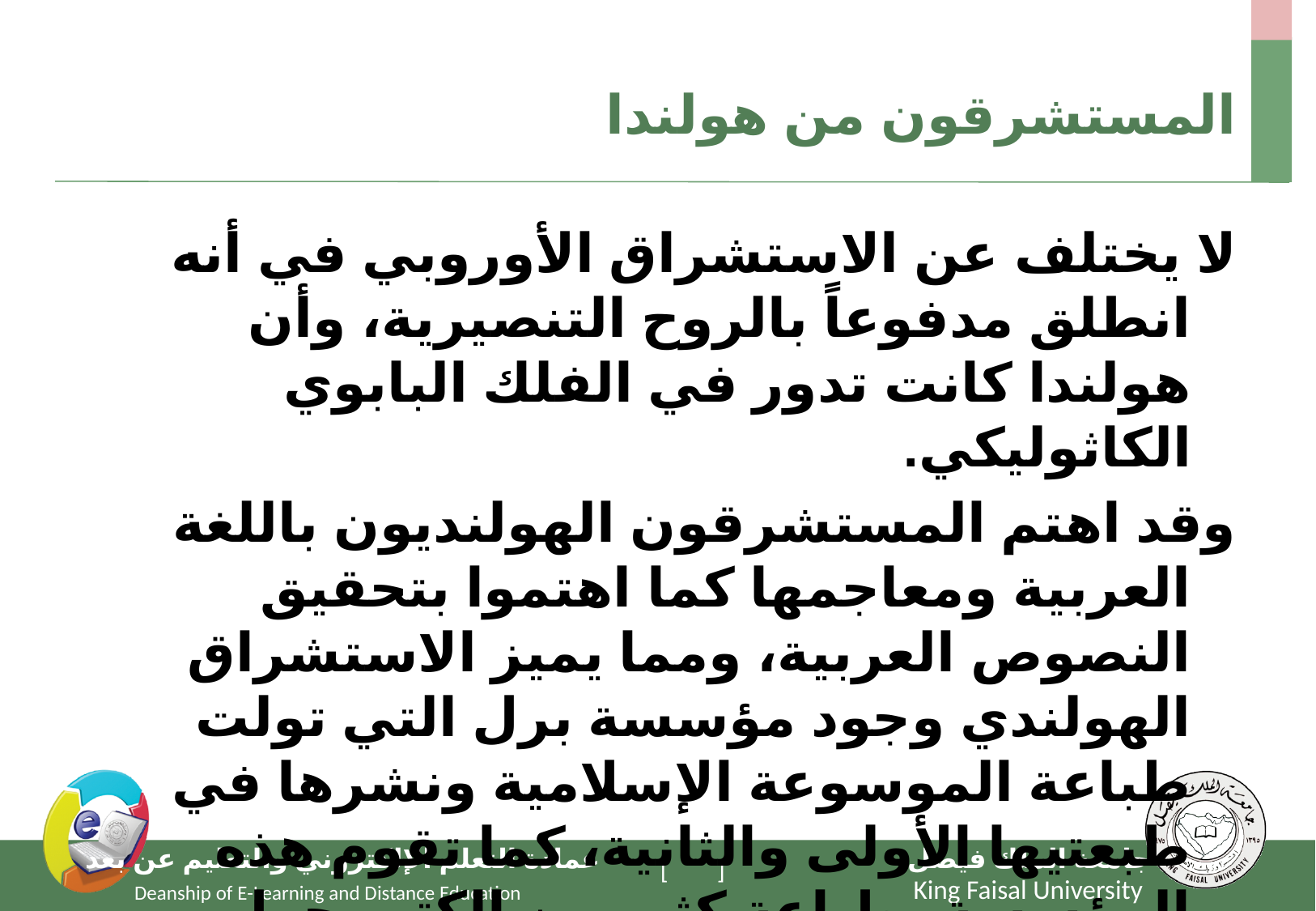

# المستشرقون من هولندا
لا يختلف عن الاستشراق الأوروبي في أنه انطلق مدفوعاً بالروح التنصيرية، وأن هولندا كانت تدور في الفلك البابوي الكاثوليكي.
وقد اهتم المستشرقون الهولنديون باللغة العربية ومعاجمها كما اهتموا بتحقيق النصوص العربية، ومما يميز الاستشراق الهولندي وجود مؤسسة برل التي تولت طباعة الموسوعة الإسلامية ونشرها في طبعتيها الأولى والثانية، كما تقوم هذه المؤسسة بطباعة كثير من الكتب حول الإسلام والمسلمين.